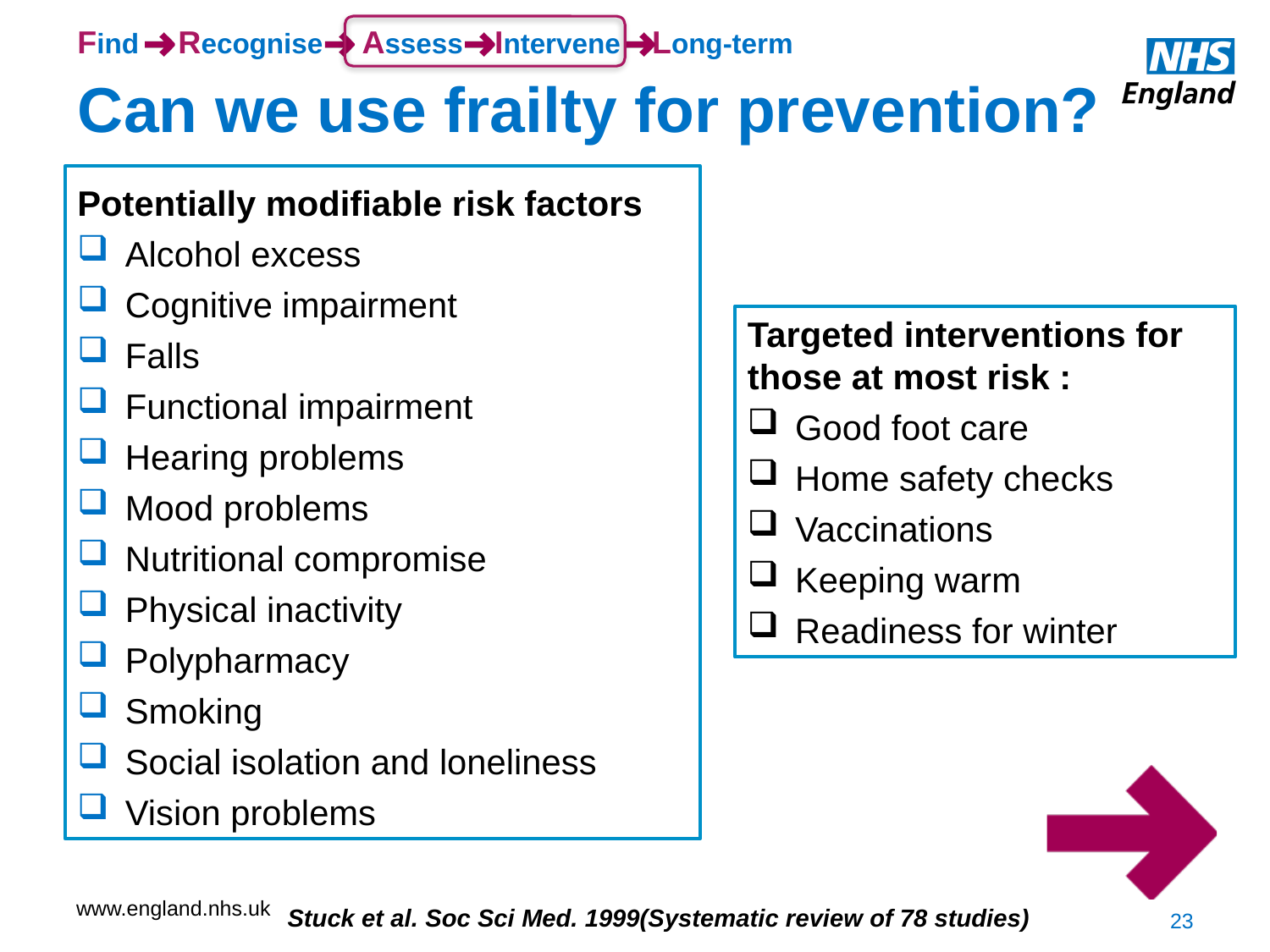

# Can we use frailty for prevention?
Potentially modifiable risk factors
Alcohol excess
Cognitive impairment
Falls
Functional impairment
Hearing problems
Mood problems
Nutritional compromise
Physical inactivity
Polypharmacy
Smoking
Social isolation and loneliness
Vision problems
Targeted interventions for those at most risk :
Good foot care
Home safety checks
Vaccinations
Keeping warm
Readiness for winter
23
Stuck et al. Soc Sci Med. 1999(Systematic review of 78 studies)